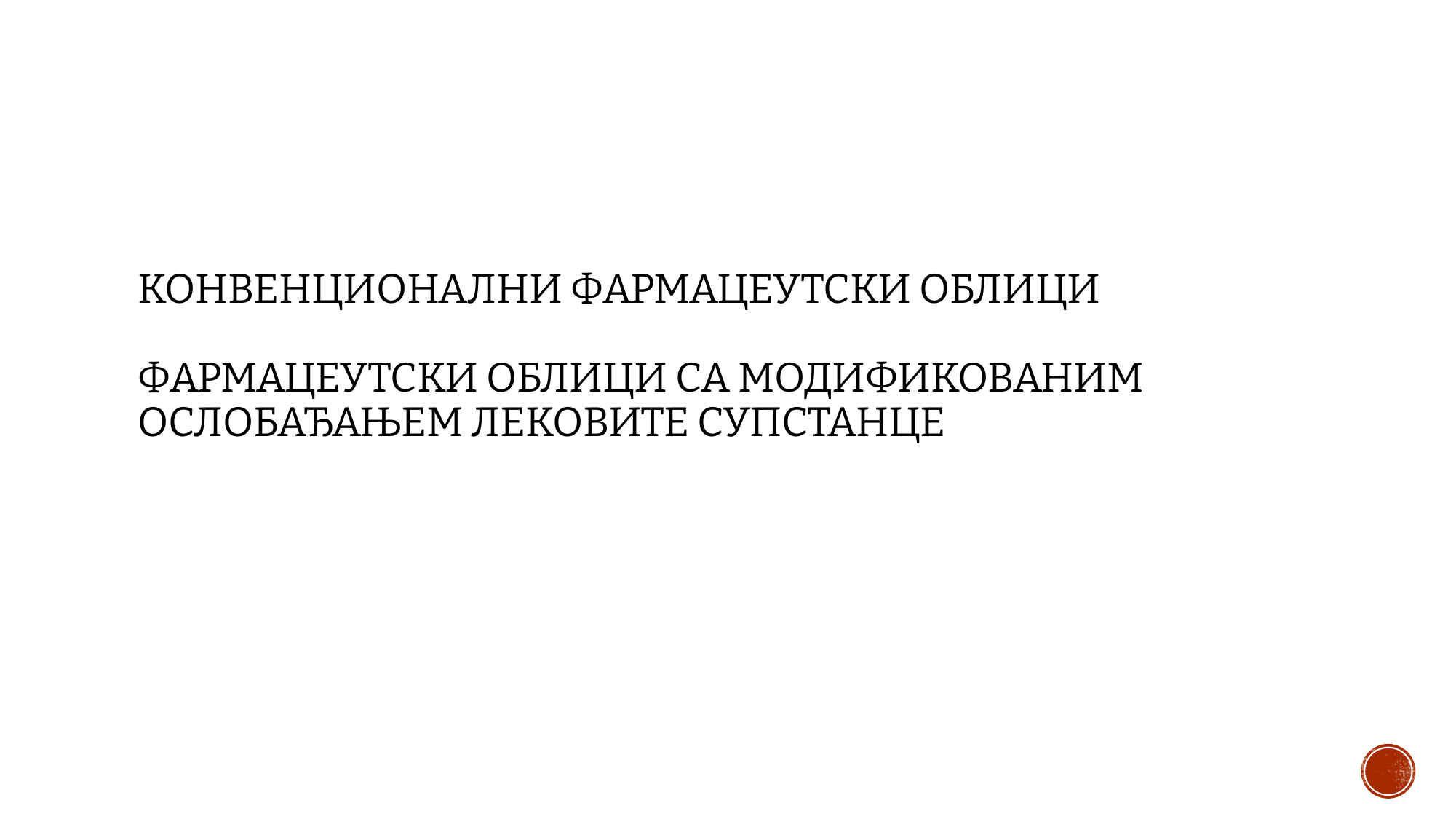

# Конвенционални фармацеутски облици фармацеутски облици са модификованим ослобађањем лековите супстанце